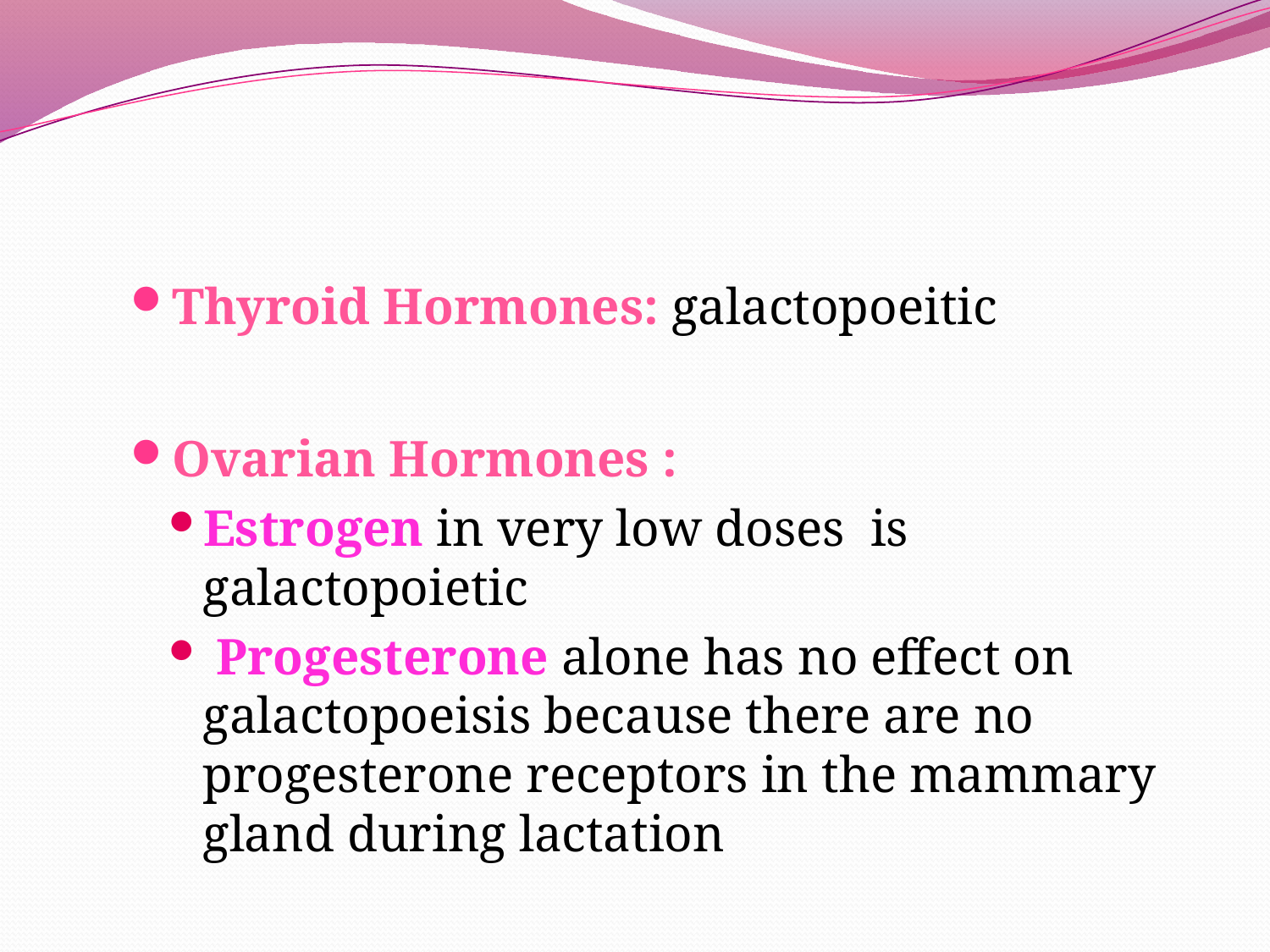

#
Thyroid Hormones: galactopoeitic

Ovarian Hormones :
Estrogen in very low doses  is galactopoietic
 Progesterone alone has no effect on galactopoeisis because there are no progesterone receptors in the mammary gland during lactation